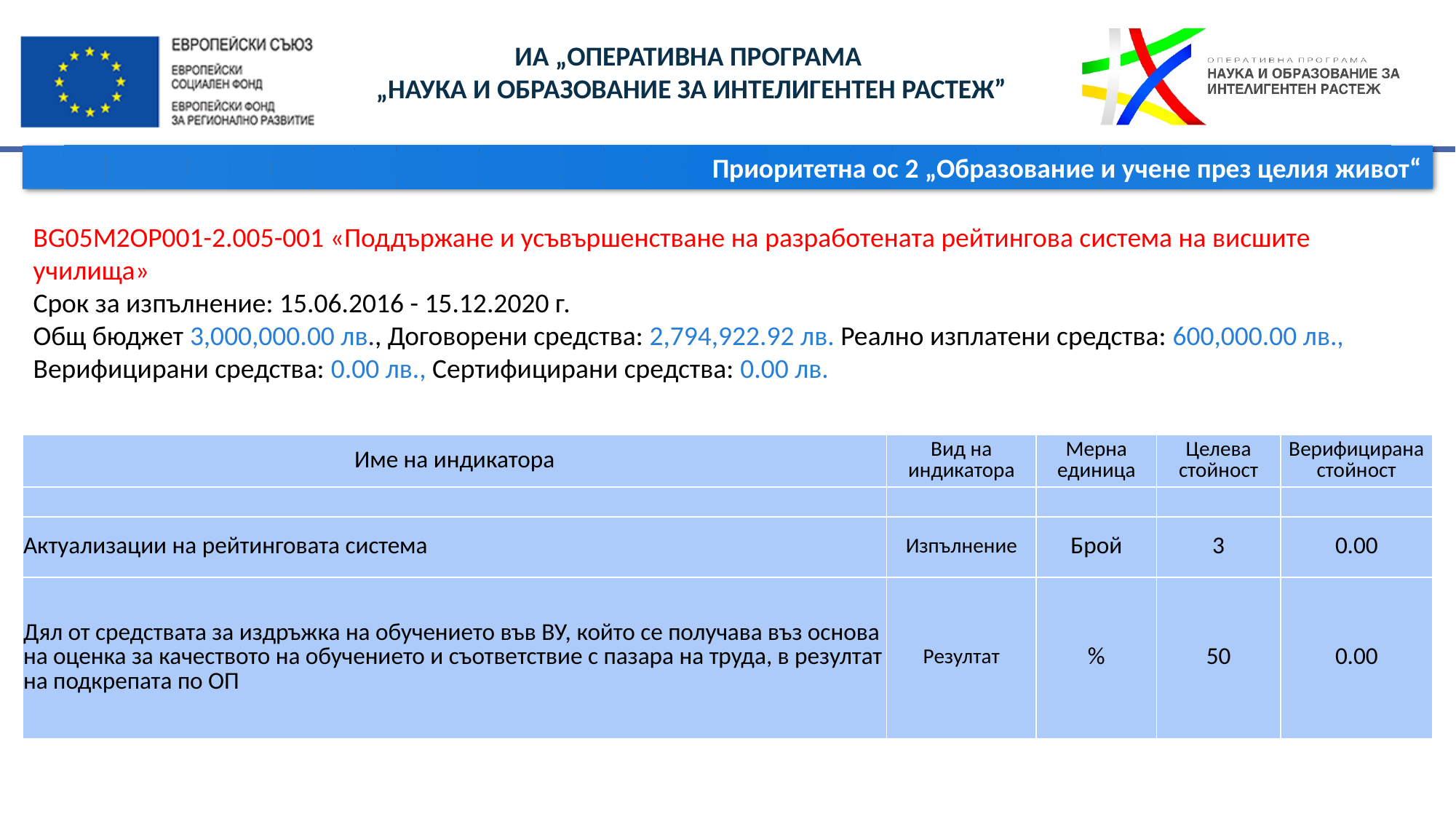

Приоритетна ос 2 „Образование и учене през целия живот“
BG05M2OP001-2.005-001 «Поддържане и усъвършенстване на разработената рейтингова система на висшите училища»
Срок за изпълнение: 15.06.2016 - 15.12.2020 г.
Общ бюджет 3,000,000.00 лв., Договорени средства: 2,794,922.92 лв. Реално изплатени средства: 600,000.00 лв., Верифицирани средства: 0.00 лв., Сертифицирани средства: 0.00 лв.
| Име на индикатора | Вид на индикатора | Мерна единица | Целева стойност | Верифицирана стойност |
| --- | --- | --- | --- | --- |
|  |  |  |  |  |
| Актуализации на рейтинговата система | Изпълнение | Брой | 3 | 0.00 |
| Дял от средствата за издръжка на обучението във ВУ, който се получава въз основа на оценка за качеството на обучението и съответствие с пазара на труда, в резултат на подкрепата по ОП | Резултат | % | 50 | 0.00 |